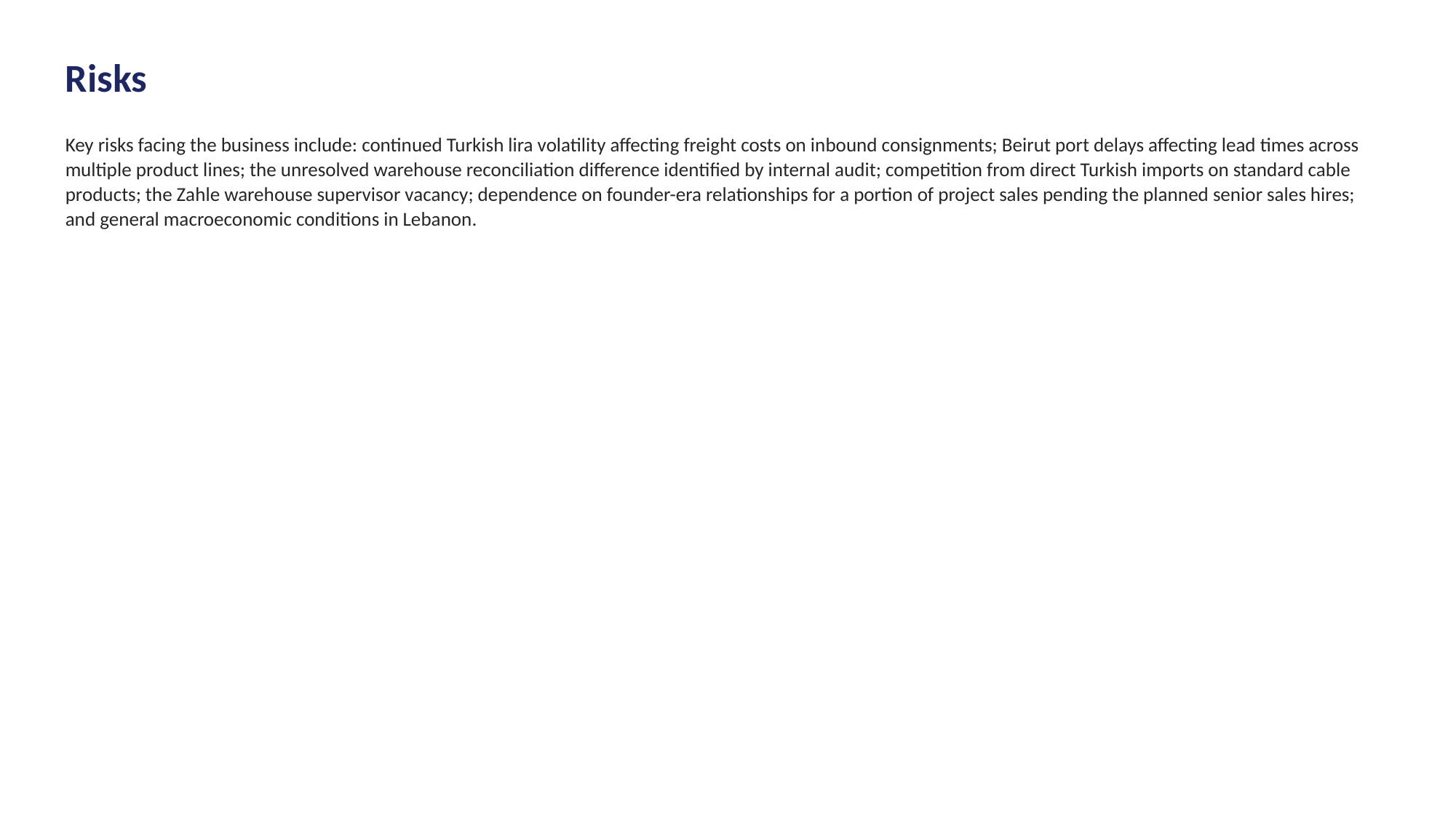

Risks
Key risks facing the business include: continued Turkish lira volatility affecting freight costs on inbound consignments; Beirut port delays affecting lead times across multiple product lines; the unresolved warehouse reconciliation difference identified by internal audit; competition from direct Turkish imports on standard cable products; the Zahle warehouse supervisor vacancy; dependence on founder-era relationships for a portion of project sales pending the planned senior sales hires; and general macroeconomic conditions in Lebanon.